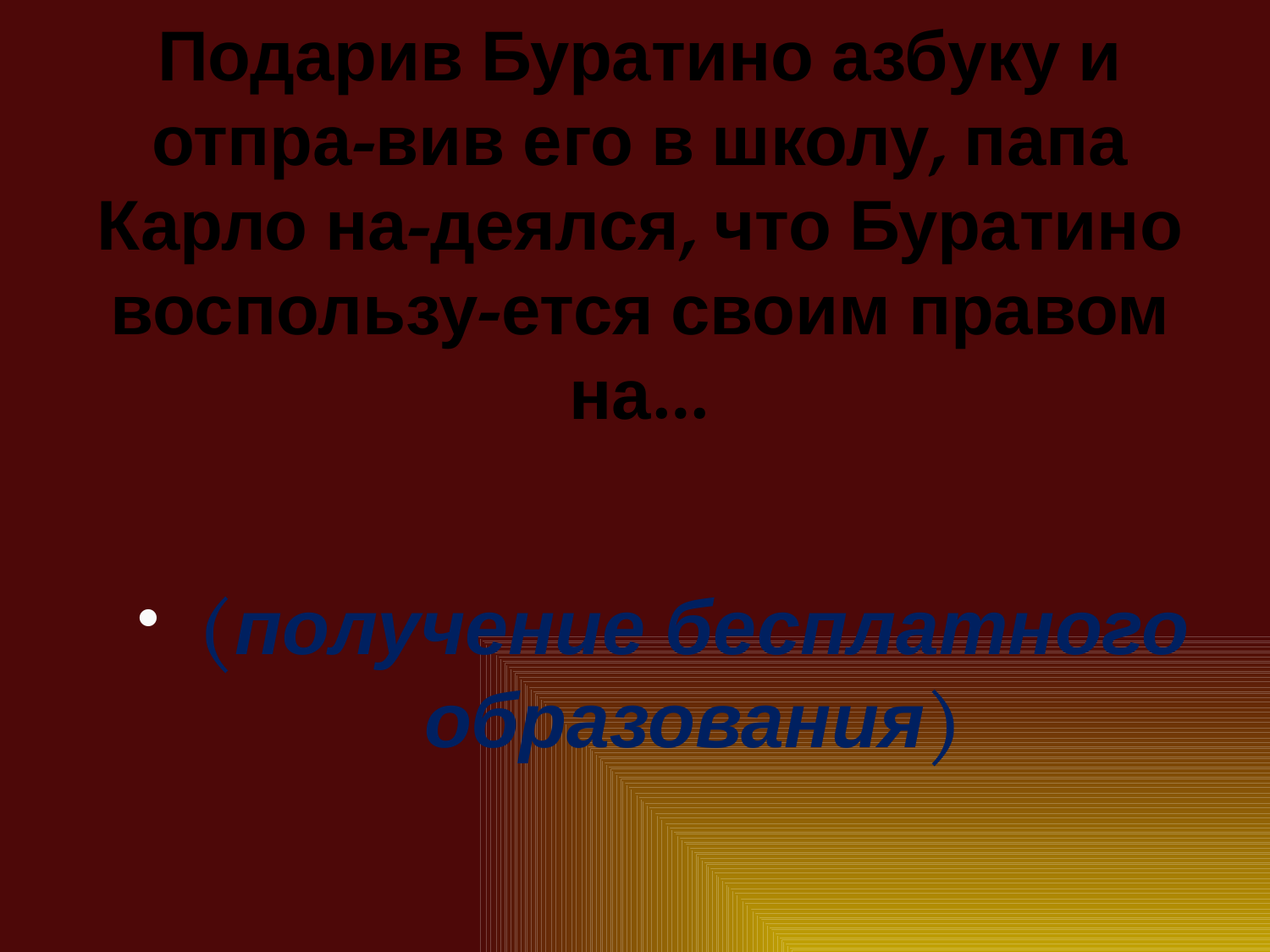

# Подарив Буратино азбуку и отпра-вив его в школу, папа Карло на-деялся, что Буратино воспользу-ется своим правом на…
(получение бесплатного образования)